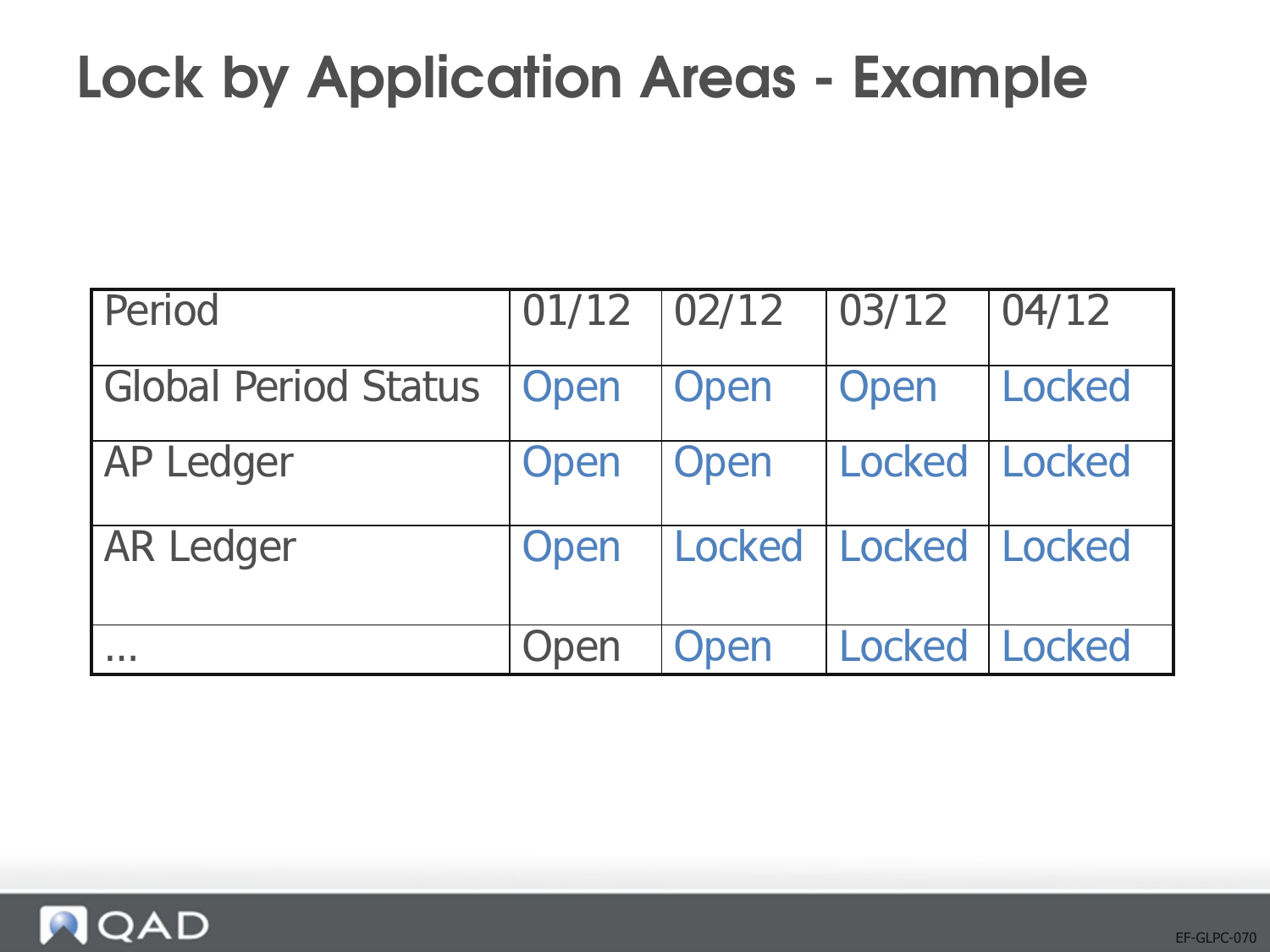

# Lock by Application Areas - Example
| Period | 01/12 | 02/12 | 03/12 | 04/12 |
| --- | --- | --- | --- | --- |
| Global Period Status | Open | Open | Open | Locked |
| AP Ledger | Open | Open | Locked | Locked |
| AR Ledger | Open | Locked | Locked | Locked |
| … | Open | Open | Locked | Locked |
EF-GLPC-070